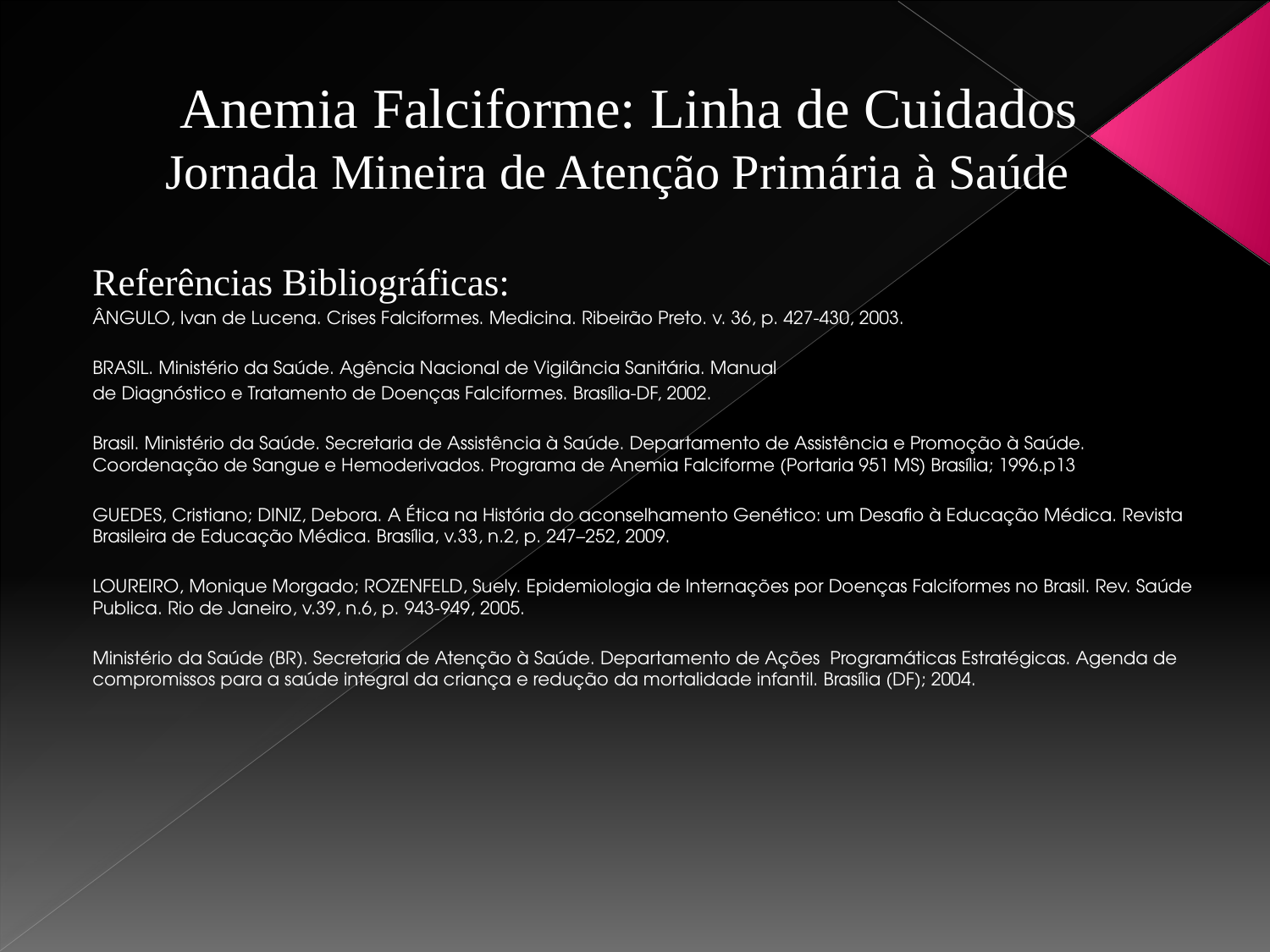

Anemia Falciforme: Linha de Cuidados
Jornada Mineira de Atenção Primária à Saúde
Referências Bibliográficas:
ÂNGULO, Ivan de Lucena. Crises Falciformes. Medicina. Ribeirão Preto. v. 36, p. 427-430, 2003.

BRASIL. Ministério da Saúde. Agência Nacional de Vigilância Sanitária. Manual
de Diagnóstico e Tratamento de Doenças Falciformes. Brasília-DF, 2002.

Brasil. Ministério da Saúde. Secretaria de Assistência à Saúde. Departamento de Assistência e Promoção à Saúde. Coordenação de Sangue e Hemoderivados. Programa de Anemia Falciforme (Portaria 951 MS) Brasília; 1996.p13

GUEDES, Cristiano; DINIZ, Debora. A Ética na História do aconselhamento Genético: um Desafio à Educação Médica. Revista Brasileira de Educação Médica. Brasília, v.33, n.2, p. 247–252, 2009.

LOUREIRO, Monique Morgado; ROZENFELD, Suely. Epidemiologia de Internações por Doenças Falciformes no Brasil. Rev. Saúde Publica. Rio de Janeiro, v.39, n.6, p. 943-949, 2005.

Ministério da Saúde (BR). Secretaria de Atenção à Saúde. Departamento de Ações  Programáticas Estratégicas. Agenda de compromissos para a saúde integral da criança e redução da mortalidade infantil. Brasília (DF); 2004.